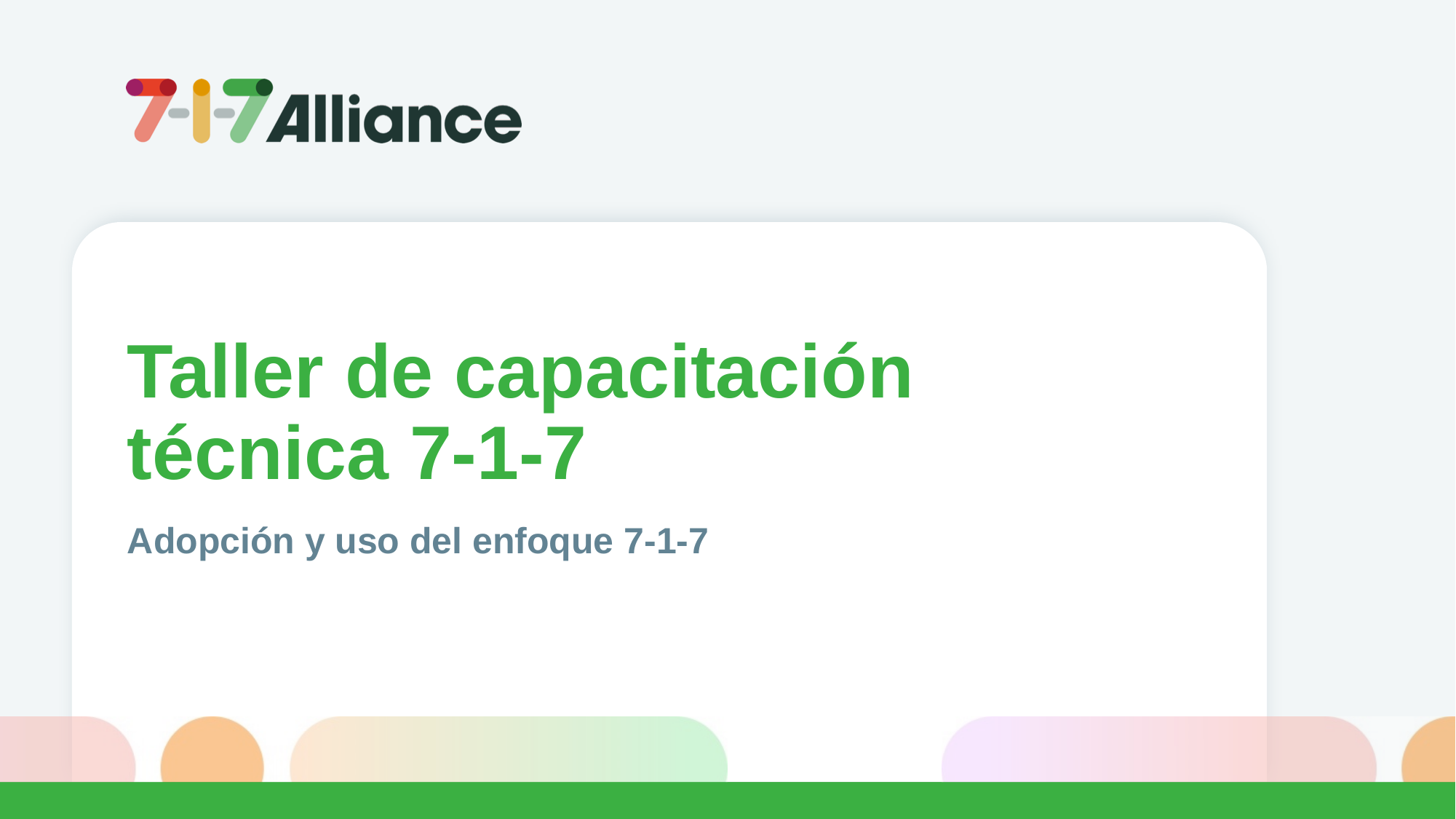

Taller de capacitación técnica 7-1-7
Adopción y uso del enfoque 7-1-7